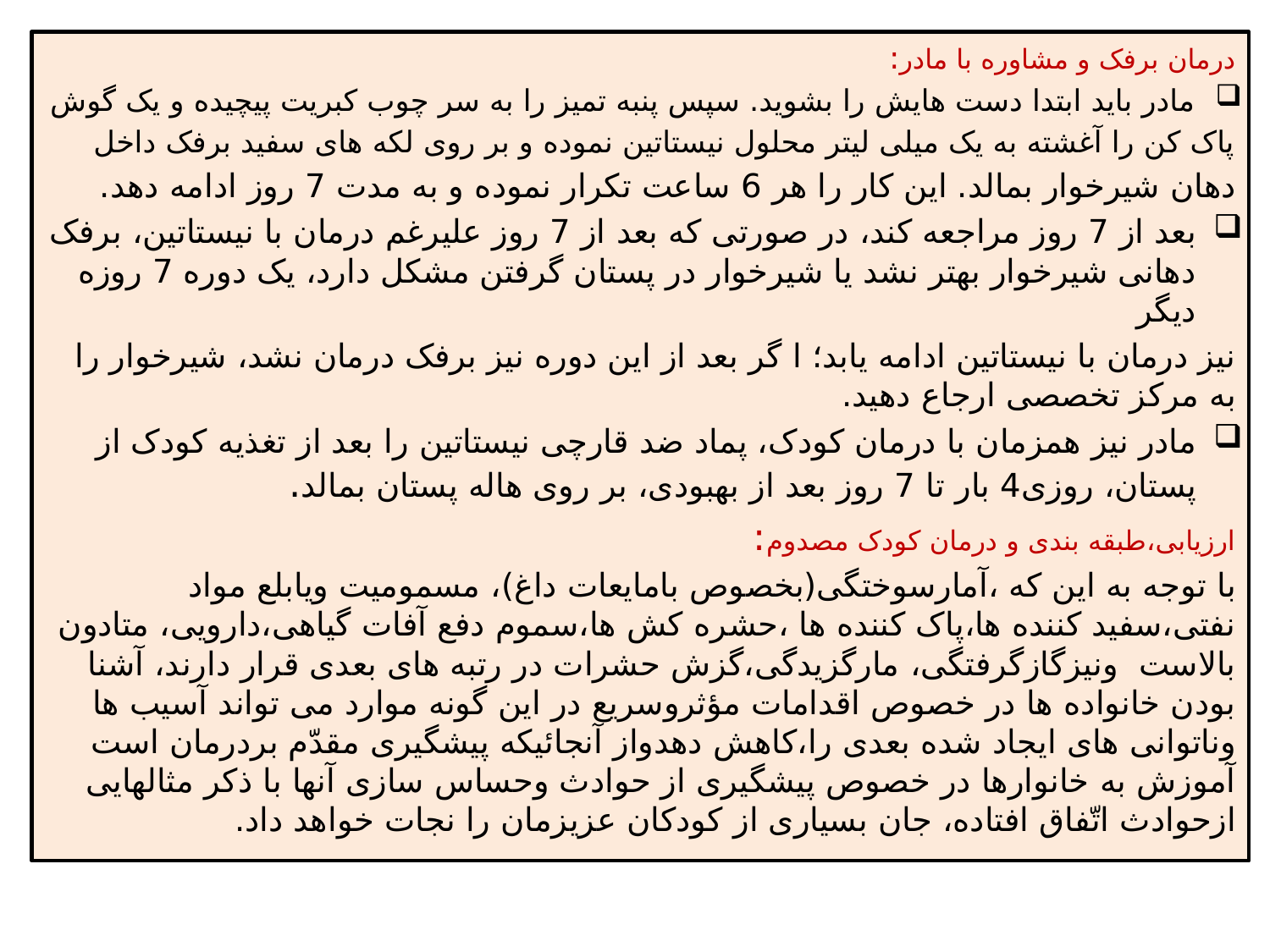

درمان برفک و مشاوره با مادر:
مادر باید ابتدا دست هایش را بشوید. سپس پنبه تمیز را به سر چوب کبریت پیچیده و یک گوش
پاک کن را آغشته به یک میلى لیتر محلول نیستاتین نموده و بر روى لکه هاى سفید برفک داخل
دهان شیرخوار بمالد. این کار را هر 6 ساعت تکرار نموده و به مدت 7 روز ادامه دهد.
بعد از 7 روز مراجعه کند، در صورتى که بعد از 7 روز علیرغم درمان با نیستاتین، برفک دهانى شیرخوار بهتر نشد یا شیرخوار در پستان گرفتن مشکل دارد، یک دوره 7 روزه دیگر
نیز درمان با نیستاتین ادامه یابد؛ ا گر بعد از این دوره نیز برفک درمان نشد، شیرخوار را به مرکز تخصصى ارجاع دهید.
مادر نیز همزمان با درمان کودک، پماد ضد قارچی نیستاتین را بعد از تغذیه کودک از پستان، روزى4 بار تا 7 روز بعد از بهبودى، بر روى هاله پستان بمالد.
ارزیابی،طبقه بندی و درمان کودک مصدوم:
با توجه به این که ،آمارسوختگی(بخصوص بامایعات داغ)، مسمومیت ویابلع مواد نفتی،سفید کننده ها،پاک کننده ها ،حشره کش ها،سموم دفع آفات گیاهی،دارویی، متادون بالاست  ونیزگازگرفتگی، مارگزیدگی،گزش حشرات در رتبه های بعدی قرار دارند، آشنا بودن خانواده ها در خصوص اقدامات مؤثروسریع در این گونه موارد می تواند آسیب ها وناتوانی های ایجاد شده بعدی را،کاهش دهدواز آنجائیکه پیشگیری مقدّم بردرمان است آموزش به خانوارها در خصوص پیشگیری از حوادث وحساس سازی آنها با ذکر مثالهایی ازحوادث اتّفاق افتاده، جان بسیاری از کودکان عزیزمان را نجات خواهد داد.